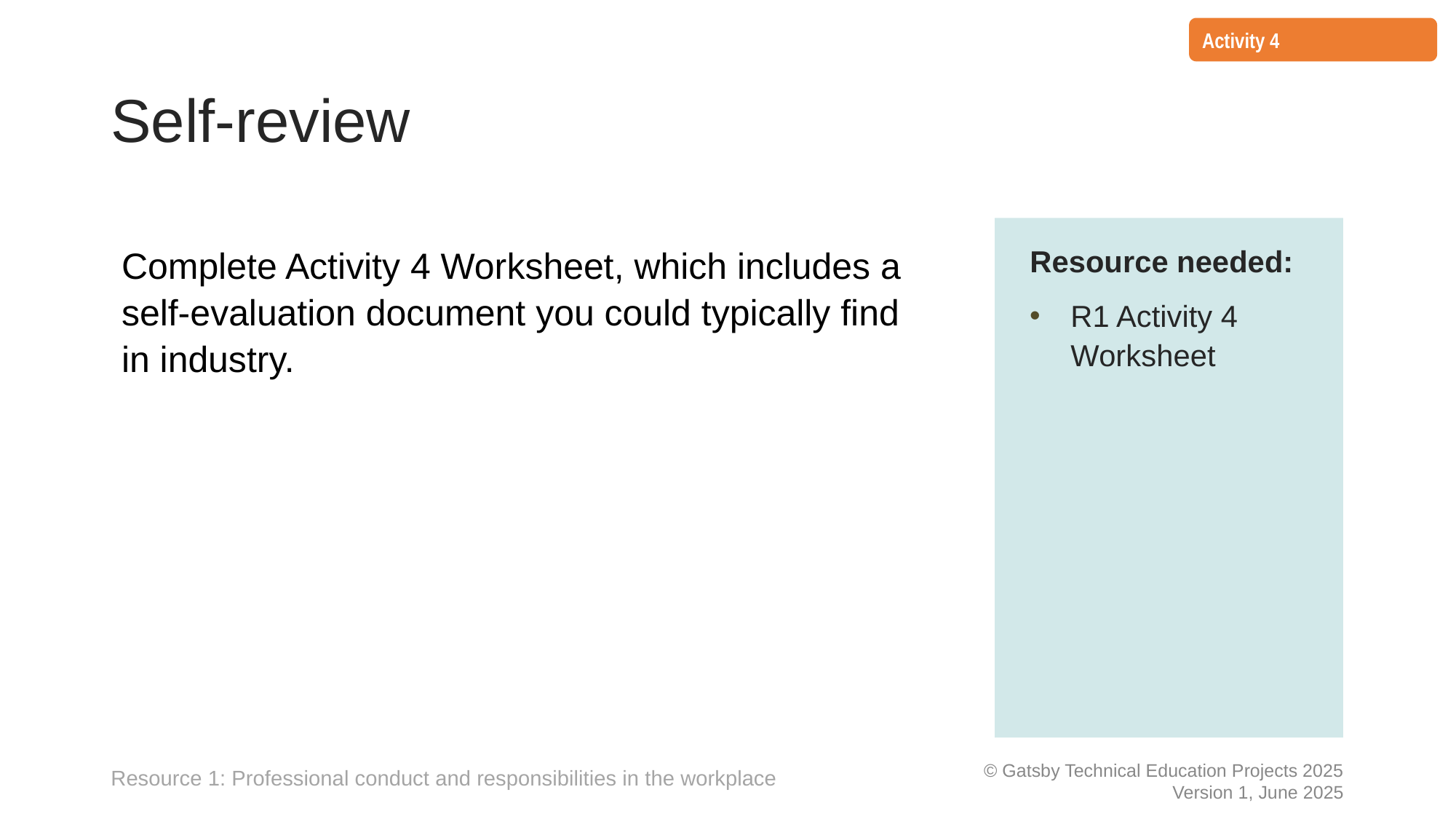

Activity 4
# Self-review
Complete Activity 4 Worksheet, which includes a self-evaluation document you could typically find in industry.
Resource needed:
R1 Activity 4 Worksheet
Resource 1: Professional conduct and responsibilities in the workplace